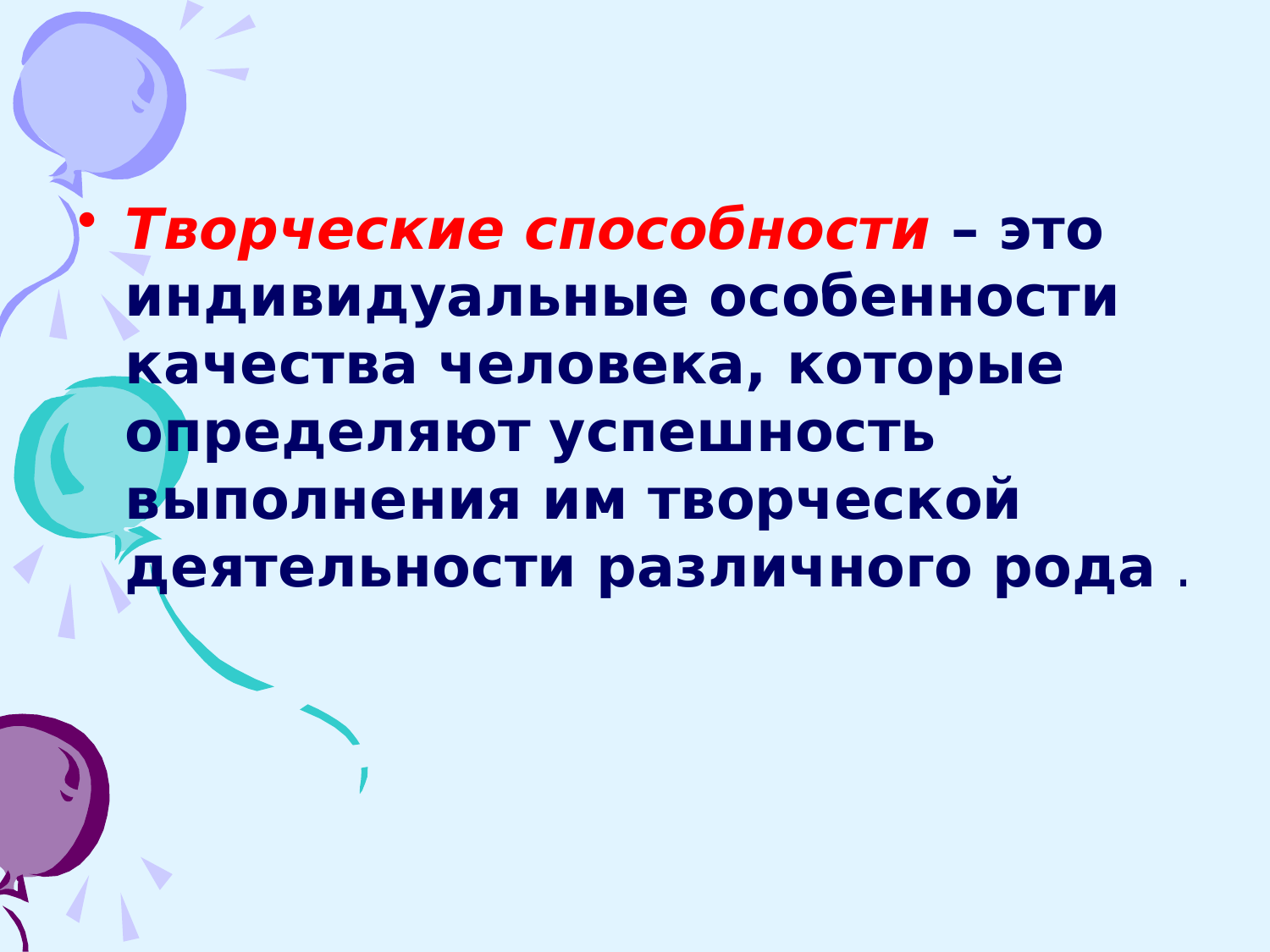

Творческие способности – это индивидуальные особенности качества человека, которые определяют успешность выполнения им творческой деятельности различного рода .